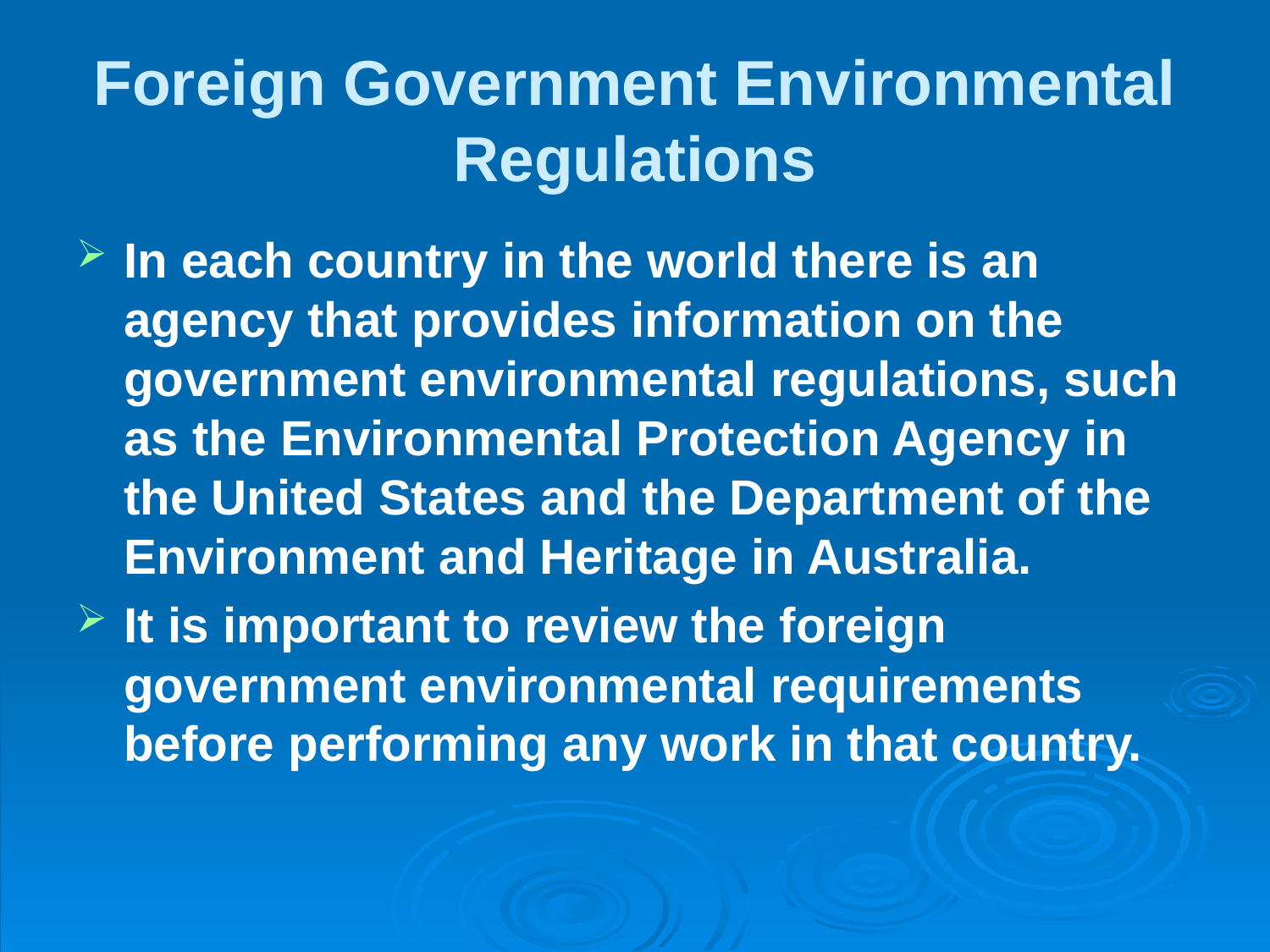

# Foreign Government Environmental Regulations
In each country in the world there is an agency that provides information on the government environmental regulations, such as the Environmental Protection Agency in the United States and the Department of the Environment and Heritage in Australia.
It is important to review the foreign government environmental requirements before performing any work in that country.